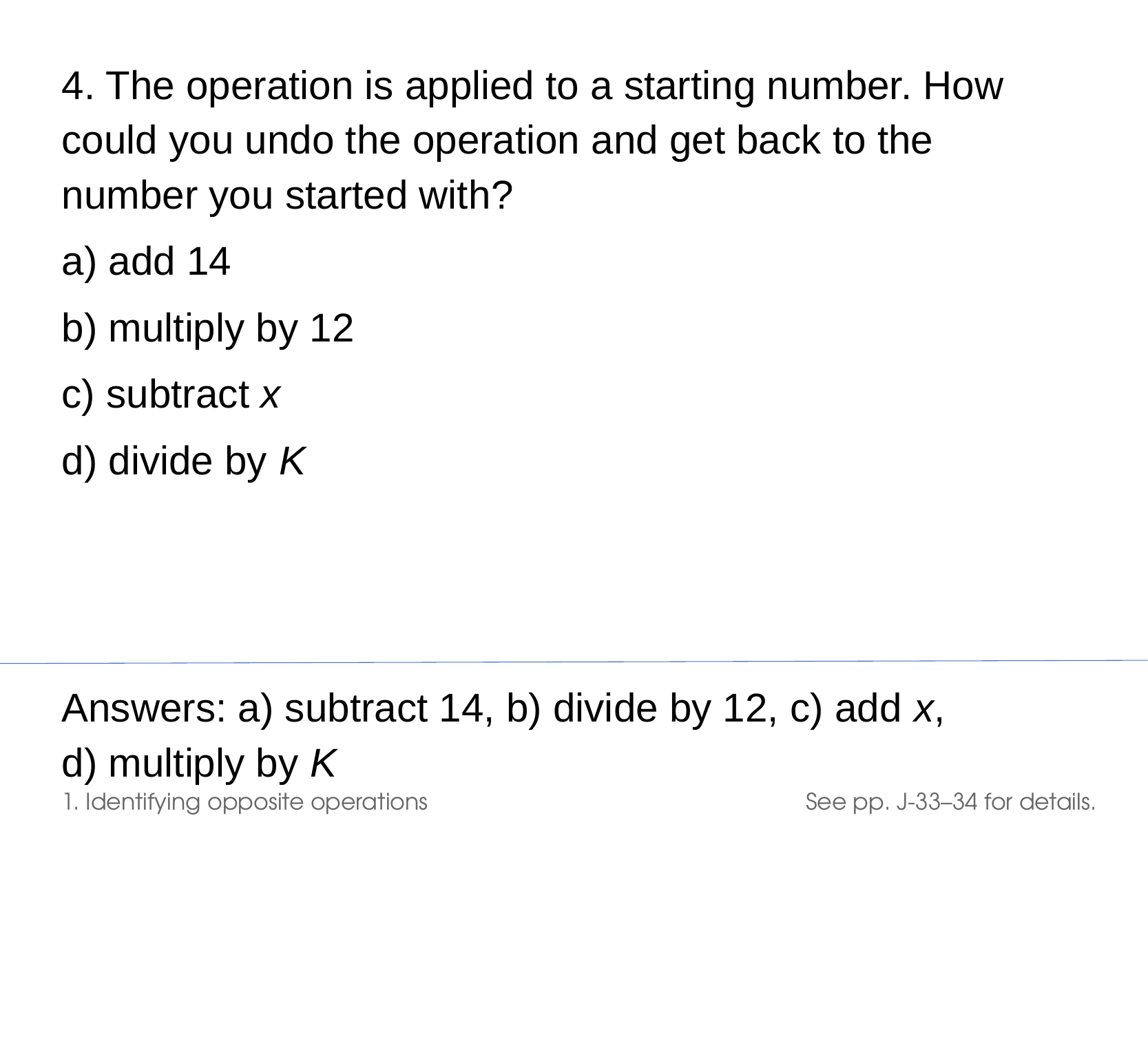

4. The operation is applied to a starting number. How could you undo the operation and get back to the number you started with?
a) add 14
b) multiply by 12
c) subtract x
d) divide by K
Answers: a) subtract 14, b) divide by 12, c) add x,
d) multiply by K
1. Identifying opposite operations
See pp. J-33–34 for details.